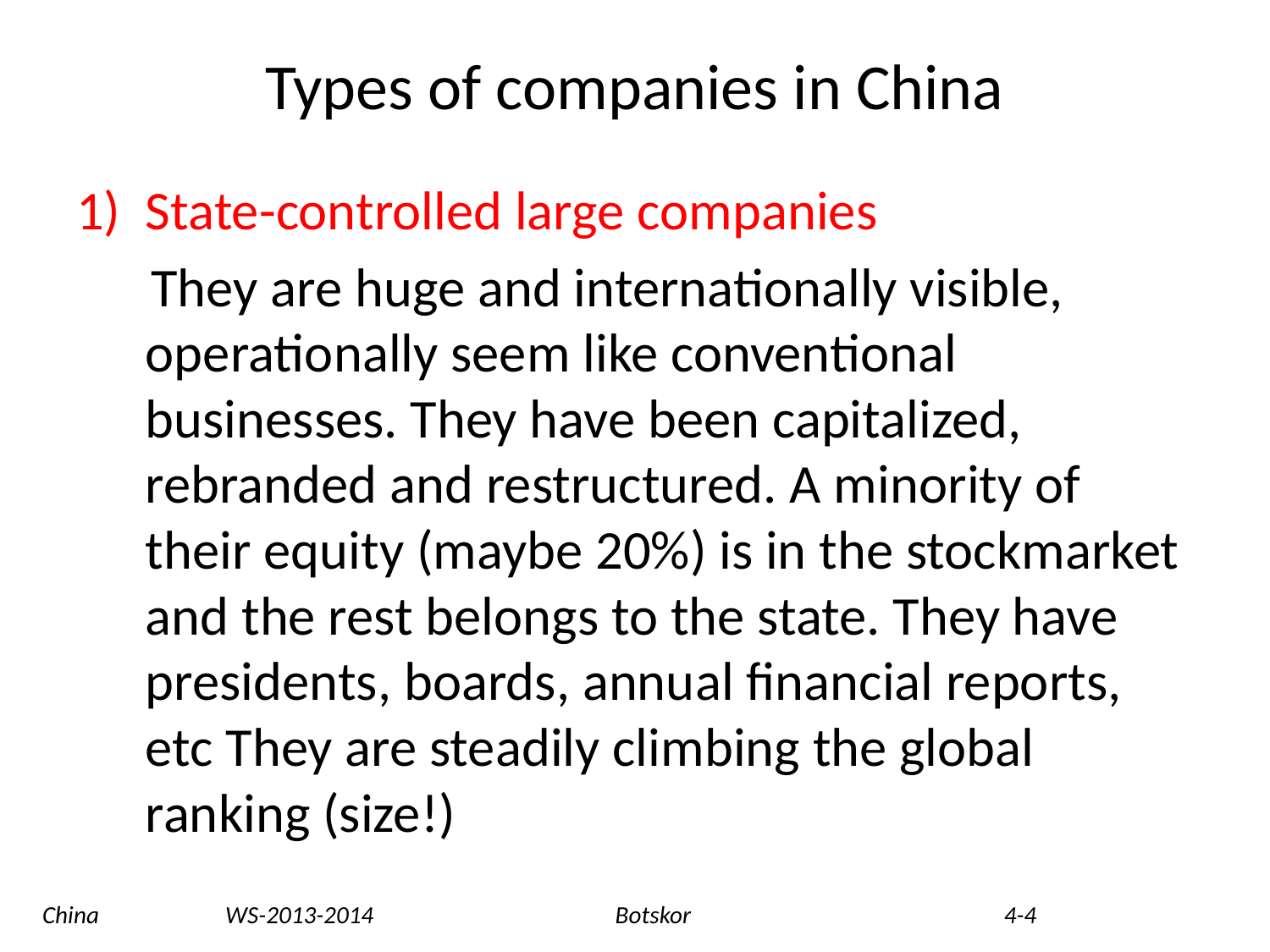

# Types of companies in China
State-controlled large companies
      They are huge and internationally visible, operationally seem like conventional businesses. They have been capitalized, rebranded and restructured. A minority of their equity (maybe 20%) is in the stockmarket and the rest belongs to the state. They have presidents, boards, annual financial reports, etc They are steadily climbing the global ranking (size!)
China                       WS-2013-2014                                            Botskor                                                         4-4